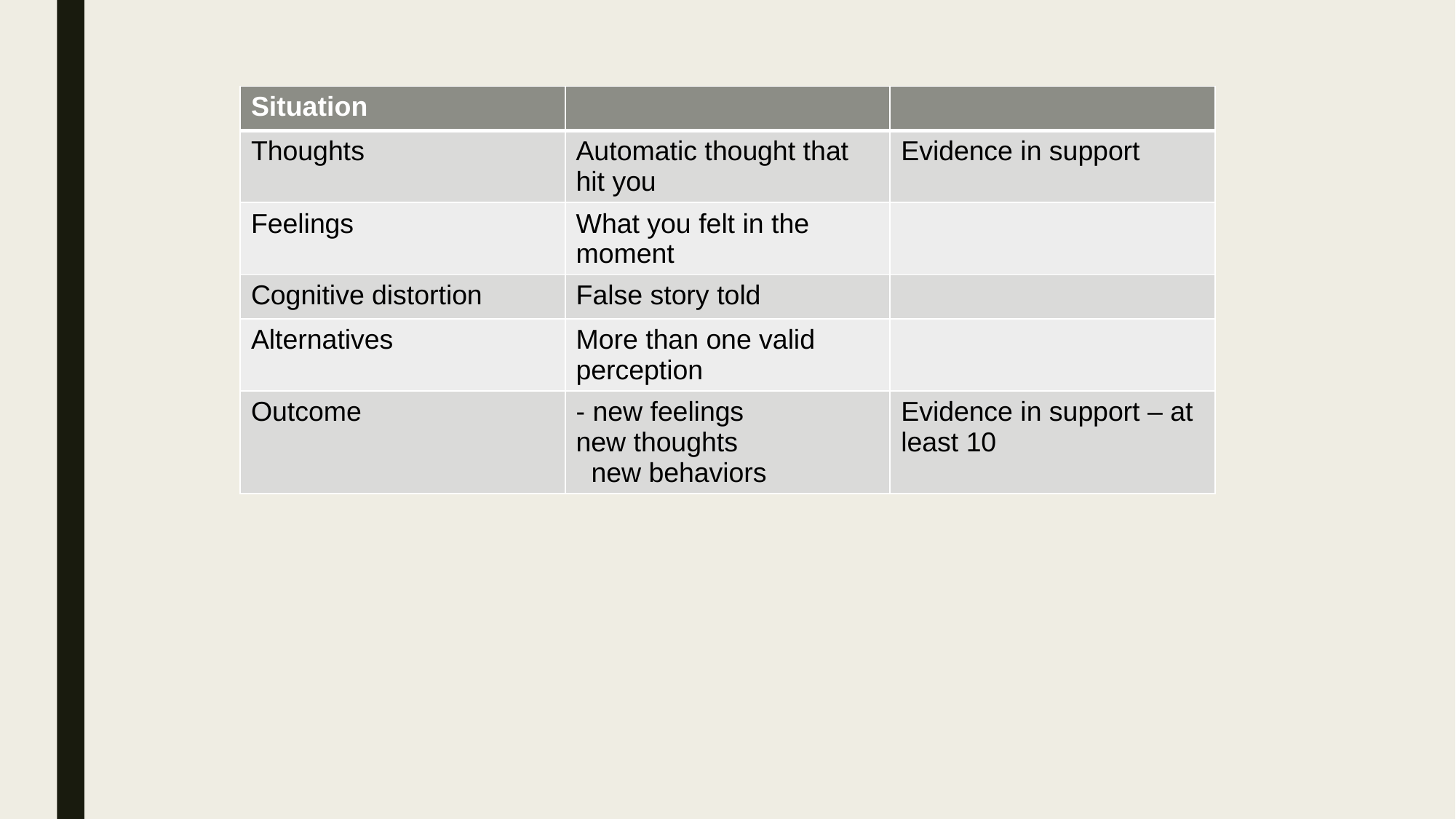

|  |
| --- |
|  |  |
| --- | --- |
|  |
| --- |
| Situation |  |  |
| --- | --- | --- |
| Thoughts | Automatic thought that hit you | Evidence in support |
| Feelings | What you felt in the moment |  |
| Cognitive distortion | False story told |  |
| Alternatives | More than one valid perception |  |
| Outcome | - new feelings new thoughts   new behaviors | Evidence in support – at least 10 |